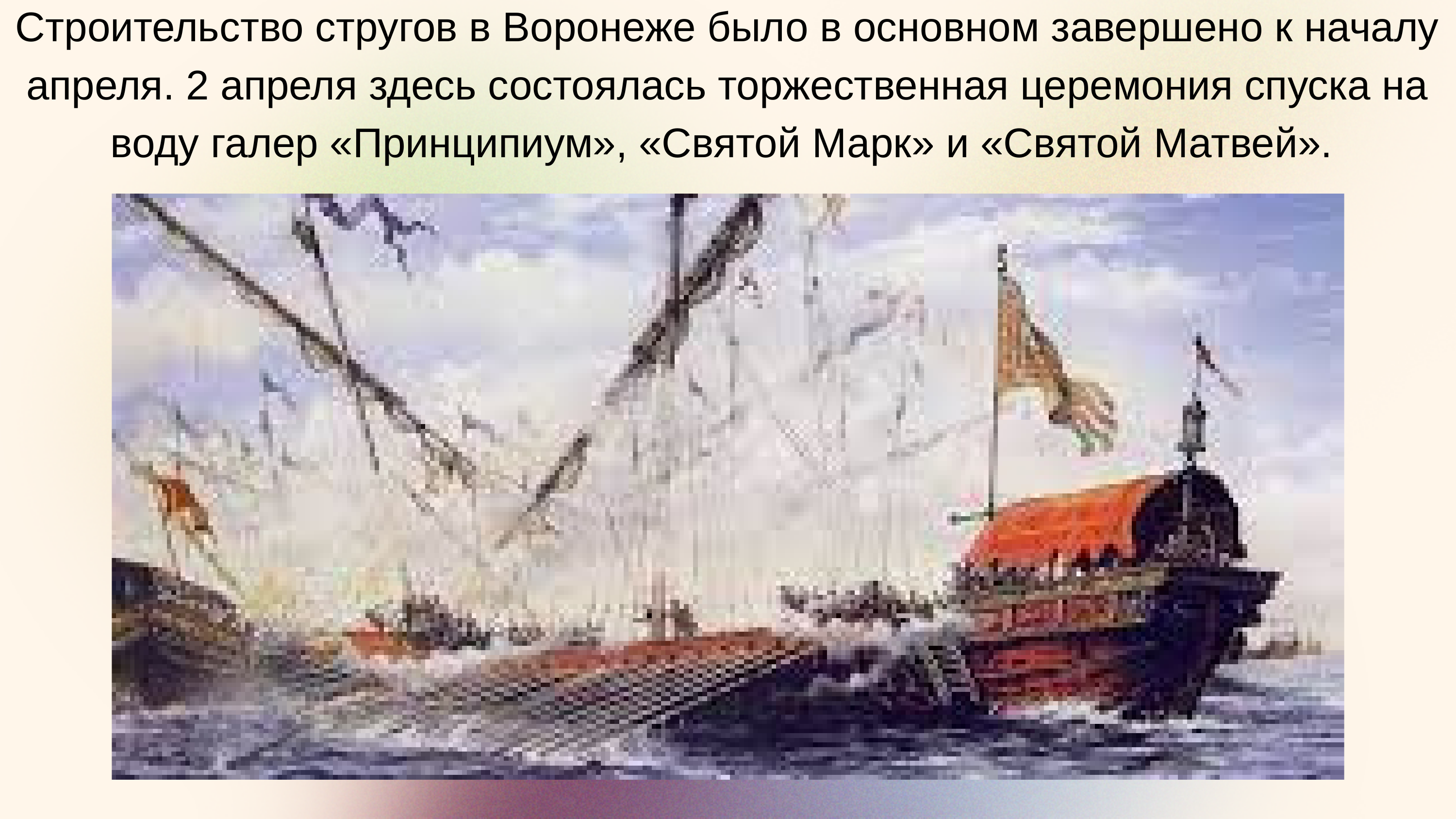

Строительство стругов в Воронеже было в основном завершено к началу апреля. 2 апреля здесь состоялась торжественная церемония спуска на воду галер «Принципиум», «Святой Марк» и «Святой Матвей».